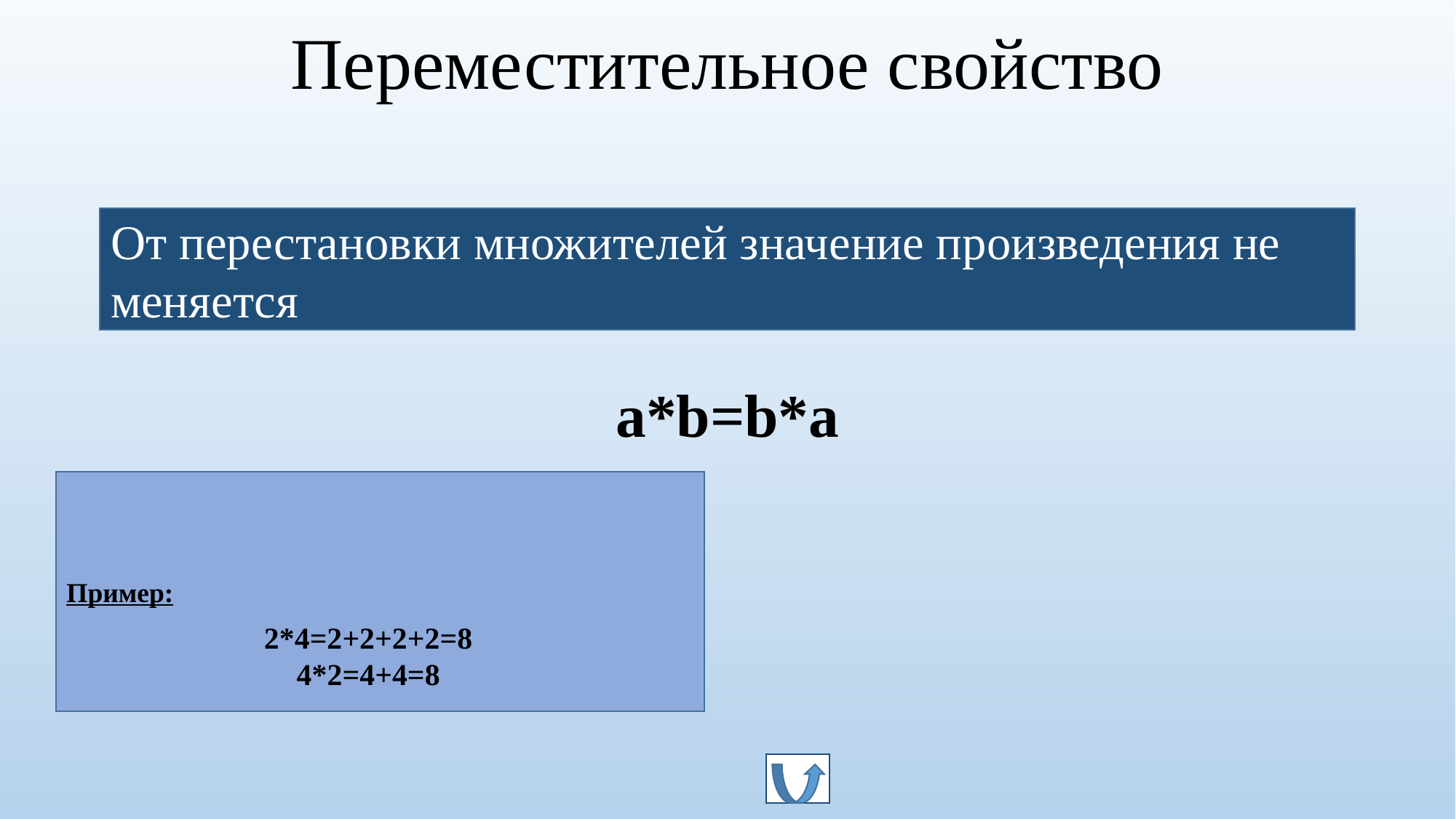

# Переместительное свойство
От перестановки множителей значение произведения не меняется

a*b=b*a
Пример:
2*4=2+2+2+2=8
4*2=4+4=8